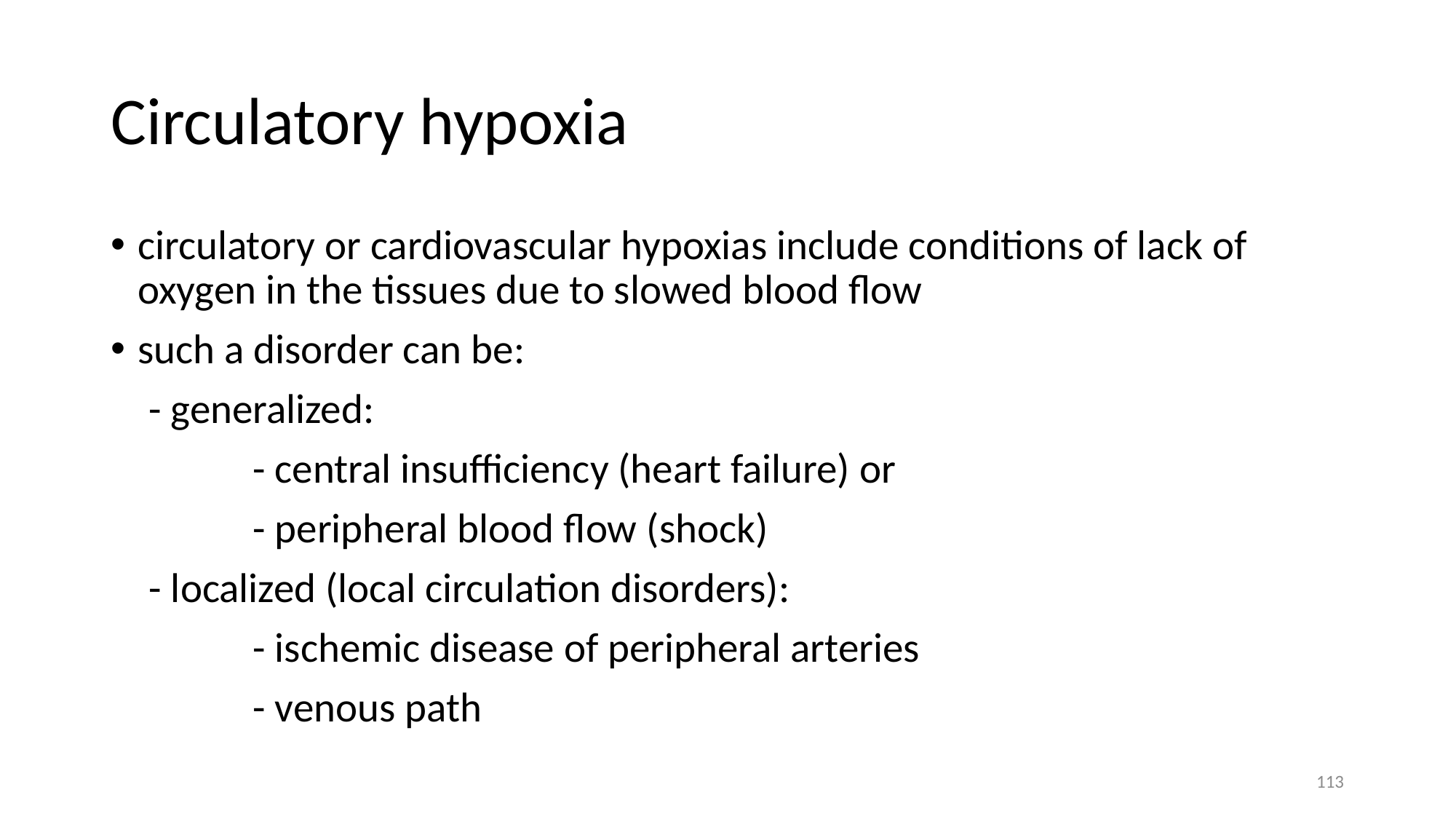

# Circulatory hypoxia
circulatory or cardiovascular hypoxias include conditions of lack of oxygen in the tissues due to slowed blood flow
such a disorder can be:
    - generalized:
               - central insufficiency (heart failure) or
               - peripheral blood flow (shock)
    - localized (local circulation disorders):
               - ischemic disease of peripheral arteries
               - venous path
113